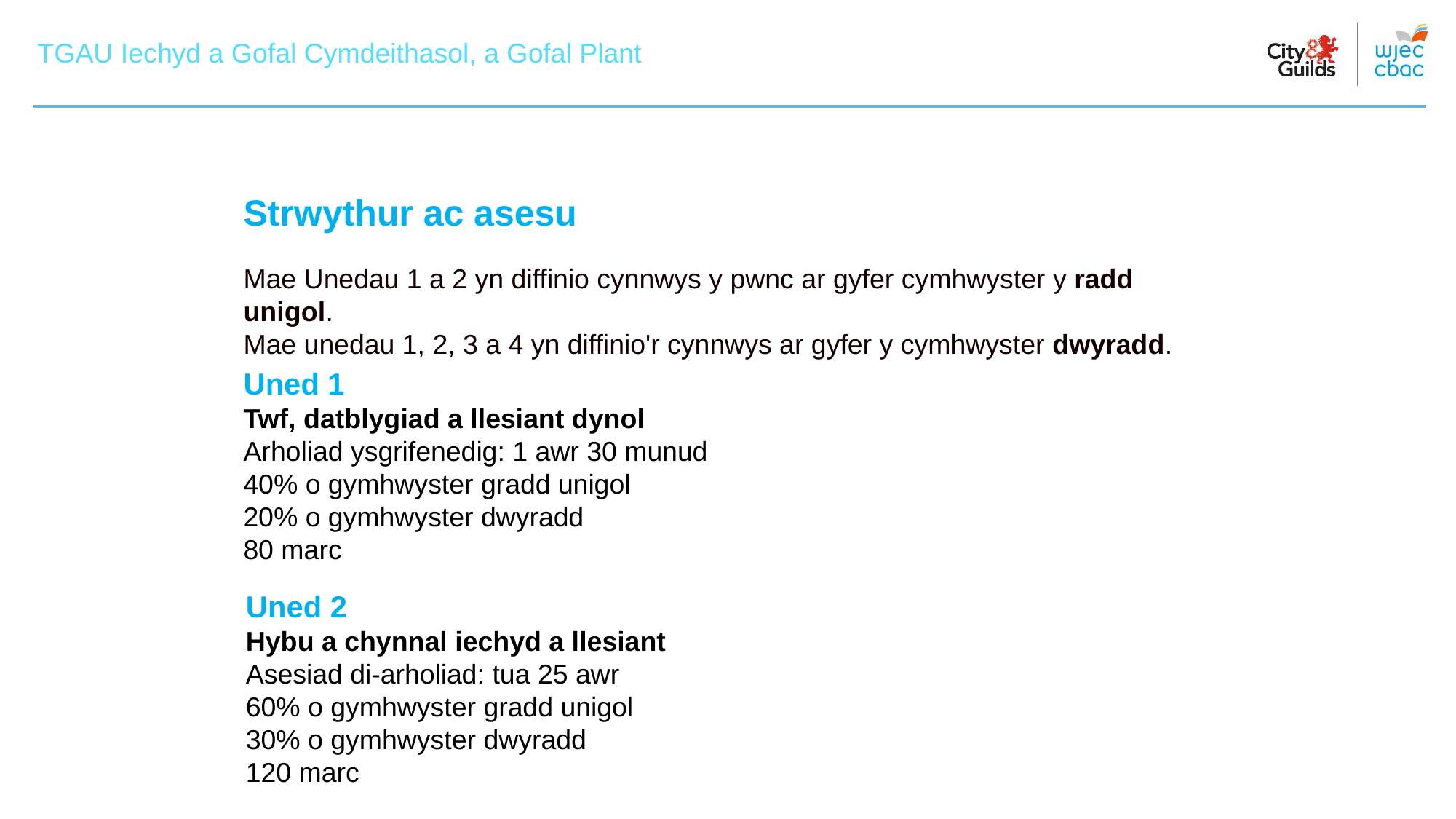

TGAU Iechyd a Gofal Cymdeithasol, a Gofal Plant

TGAU Iechyd a Gofal Cymdeithasol, a Gofal Plant

Strwythur ac asesu
Mae Unedau 1 a 2 yn diffinio cynnwys y pwnc ar gyfer cymhwyster y radd unigol.
Mae unedau 1, 2, 3 a 4 yn diffinio'r cynnwys ar gyfer y cymhwyster dwyradd.
Uned 1
Twf, datblygiad a llesiant dynol
Arholiad ysgrifenedig: 1 awr 30 munud
40% o gymhwyster gradd unigol
20% o gymhwyster dwyradd
80 marc
Uned 2
Hybu a chynnal iechyd a llesiant
Asesiad di-arholiad: tua 25 awr
60% o gymhwyster gradd unigol
30% o gymhwyster dwyradd
120 marc